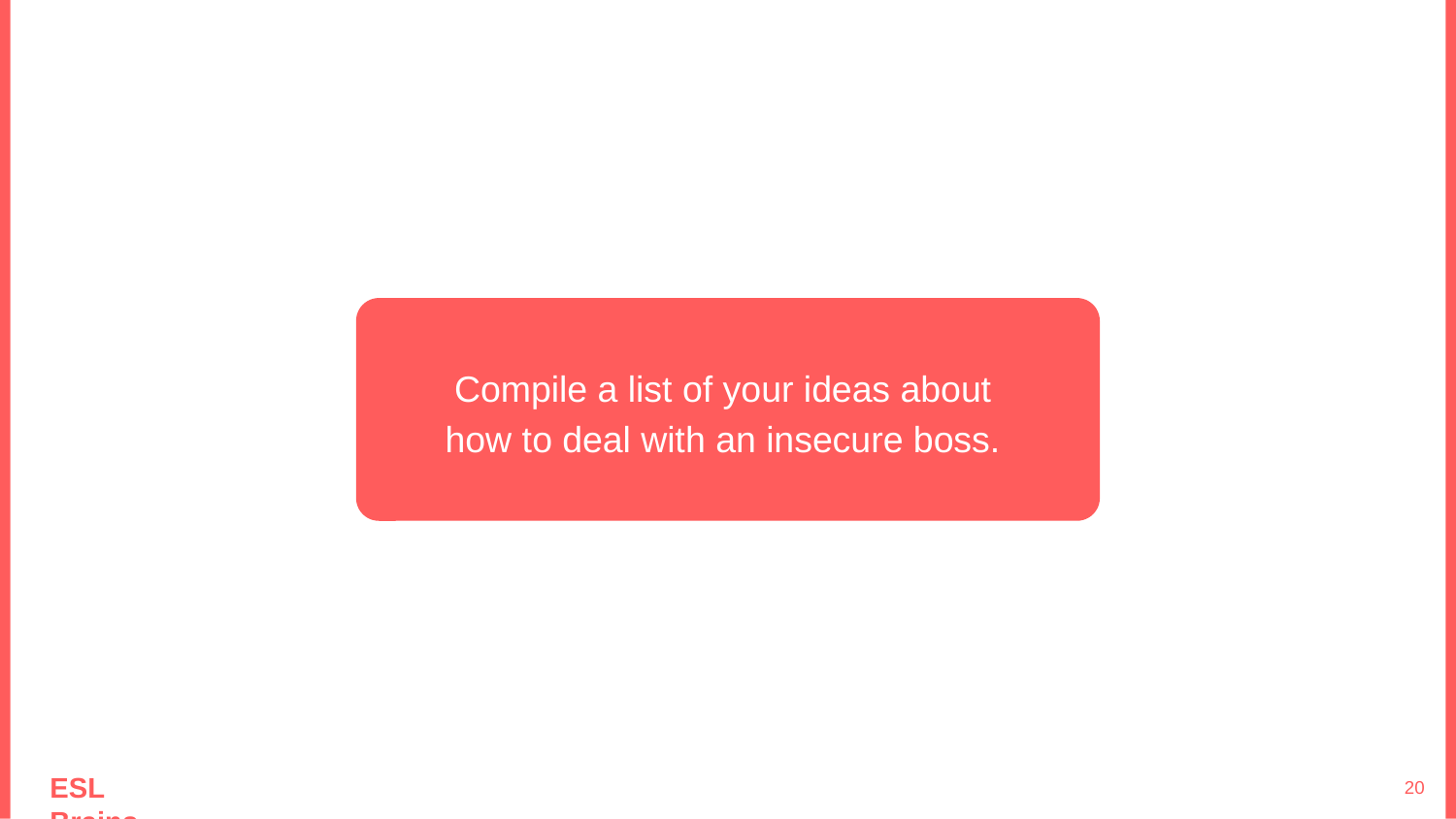

Compile a list of your ideas about
how to deal with an insecure boss.
20